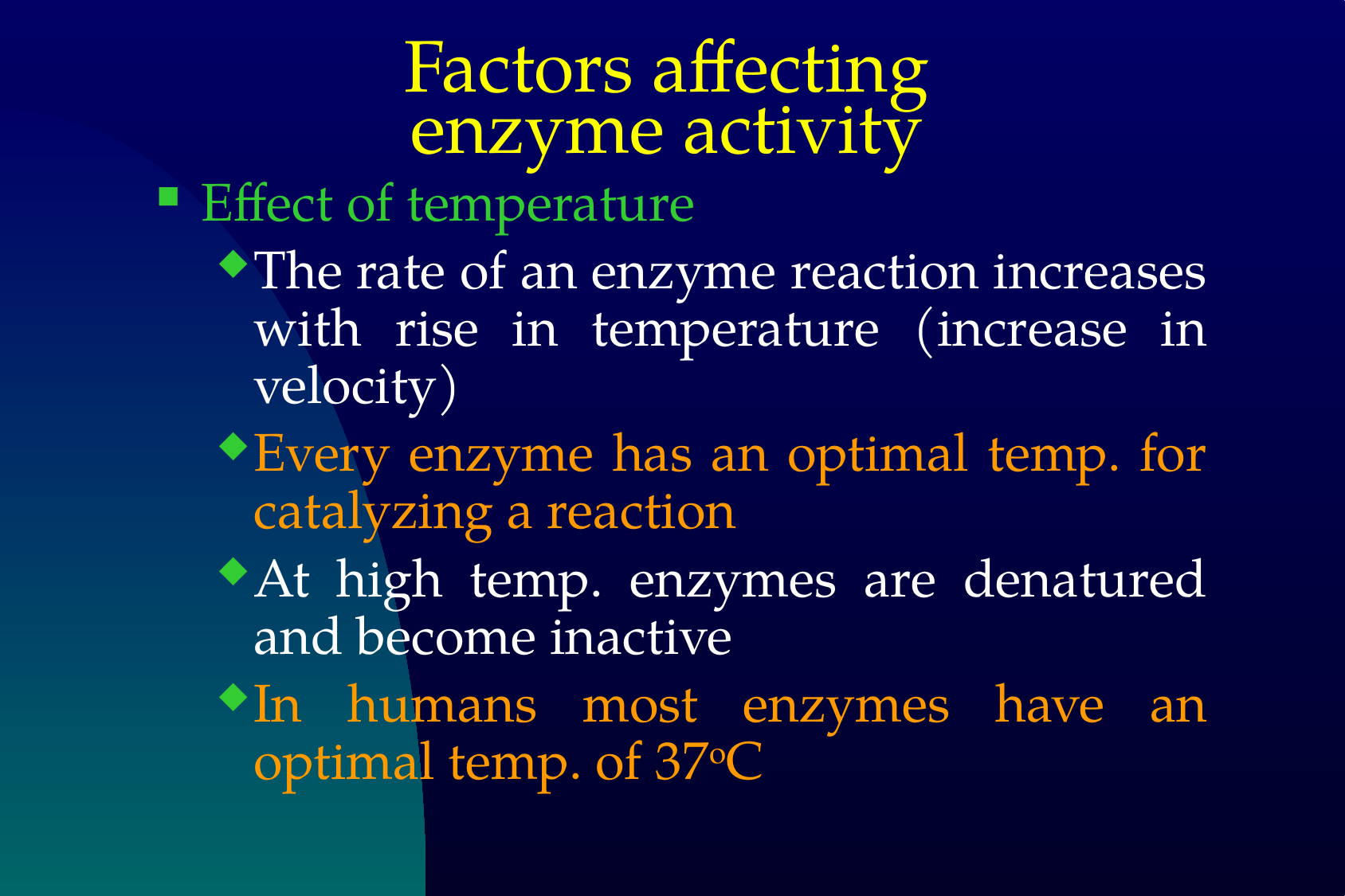

# Factors affecting enzyme activity
Effect of temperature
The rate of an enzyme reaction increases with rise in temperature (increase in velocity)
Every enzyme has an optimal temp. for catalyzing a reaction
At high temp. enzymes are denatured and become inactive
In humans most enzymes have an optimal temp. of 37oC